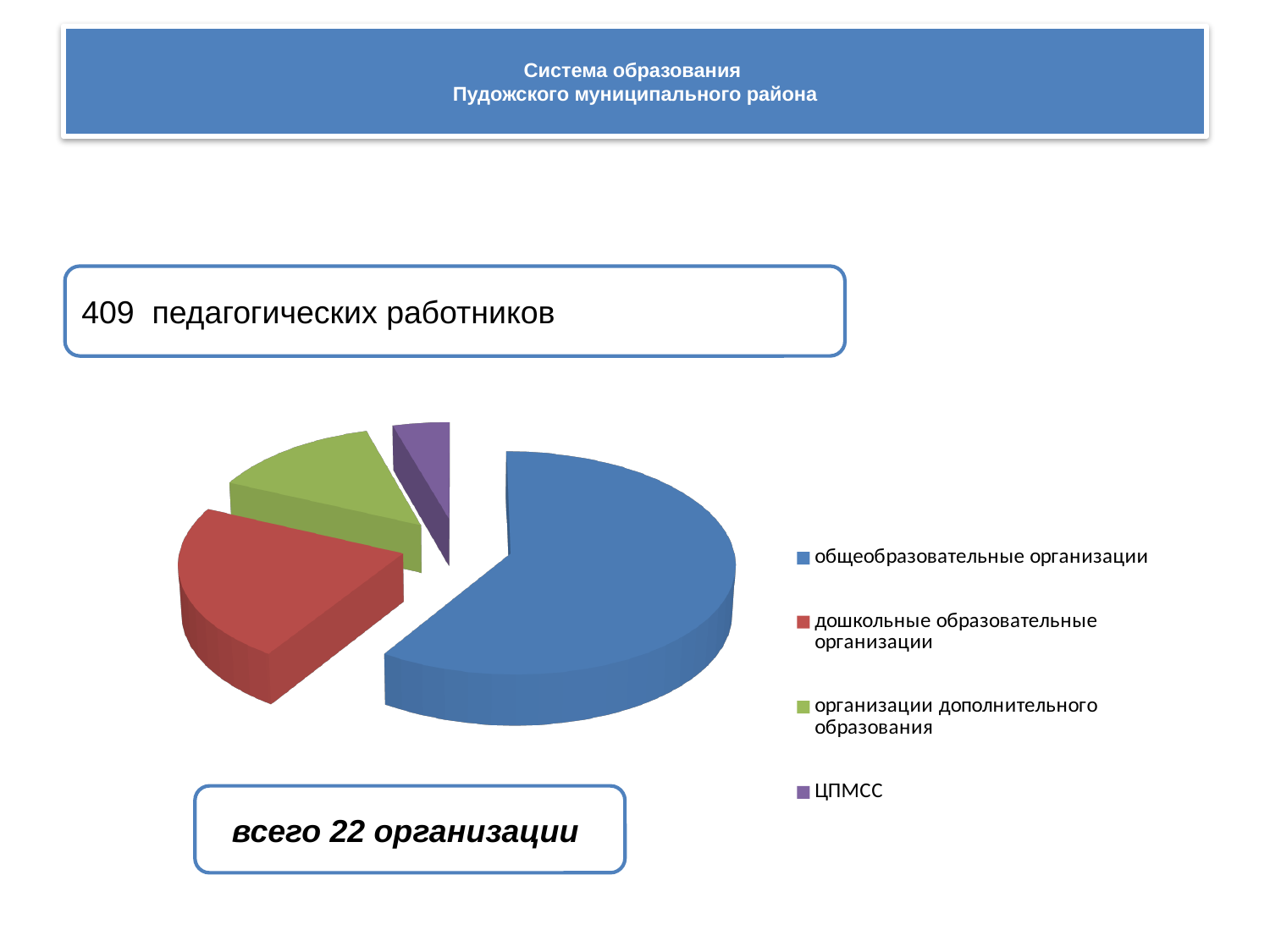

# Система образования Пудожского муниципального района

[unsupported chart]

409  педагогических работников

[unsupported chart]

всего 22 организации